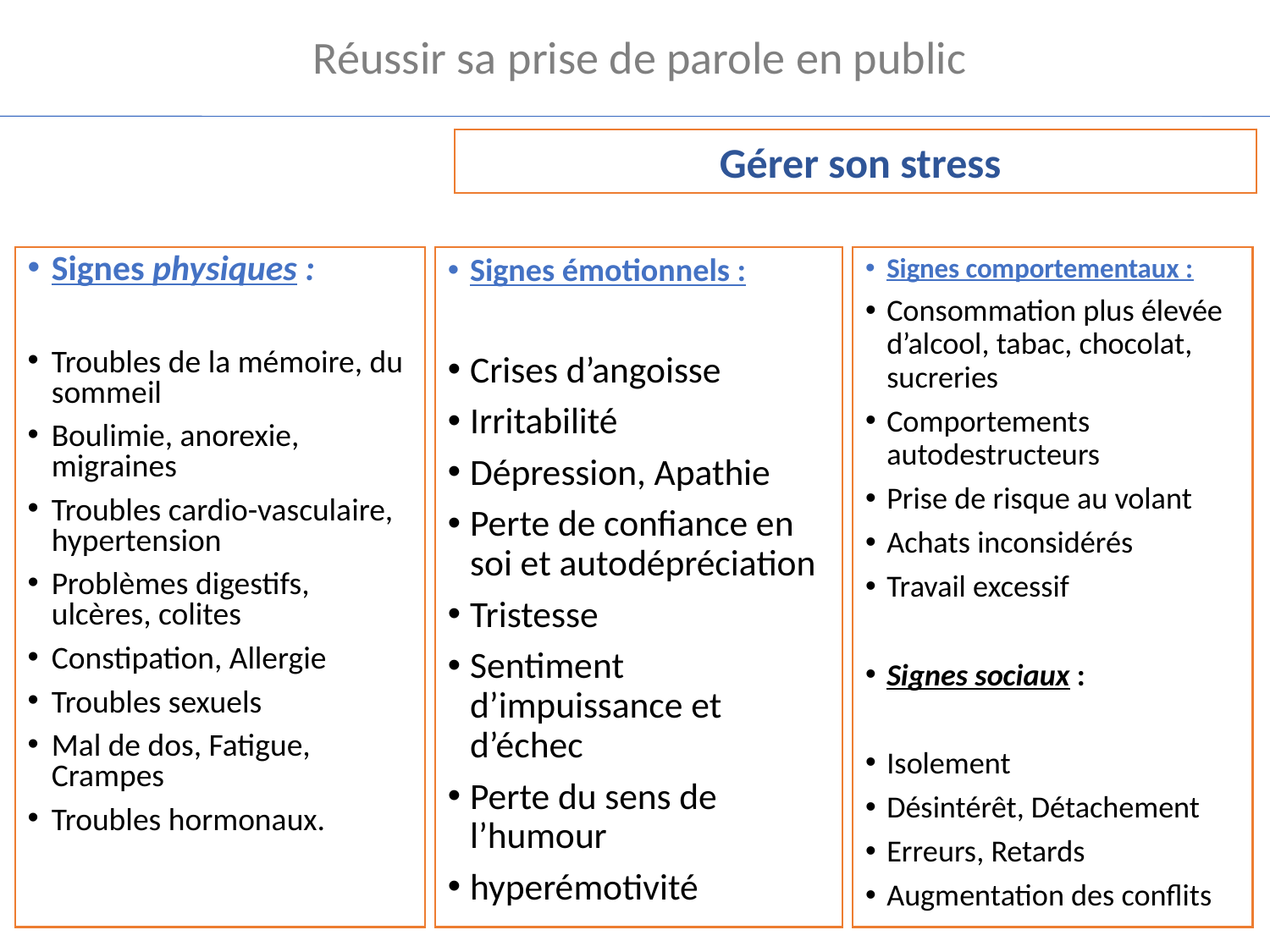

Réussir sa prise de parole en public
 Gérer son stress
Signes physiques :

Troubles de la mémoire, du sommeil
Boulimie, anorexie, migraines
Troubles cardio-vasculaire, hypertension
Problèmes digestifs, ulcères, colites
Constipation, Allergie
Troubles sexuels
Mal de dos, Fatigue, Crampes
Troubles hormonaux.
Signes émotionnels :

Crises d’angoisse
Irritabilité
Dépression, Apathie
Perte de confiance en soi et autodépréciation
Tristesse
Sentiment d’impuissance et d’échec
Perte du sens de l’humour
hyperémotivité
Signes comportementaux :
Consommation plus élevée d’alcool, tabac, chocolat, sucreries
Comportements autodestructeurs
Prise de risque au volant
Achats inconsidérés
Travail excessif

Signes sociaux :

Isolement
Désintérêt, Détachement
Erreurs, Retards
Augmentation des conflits

31